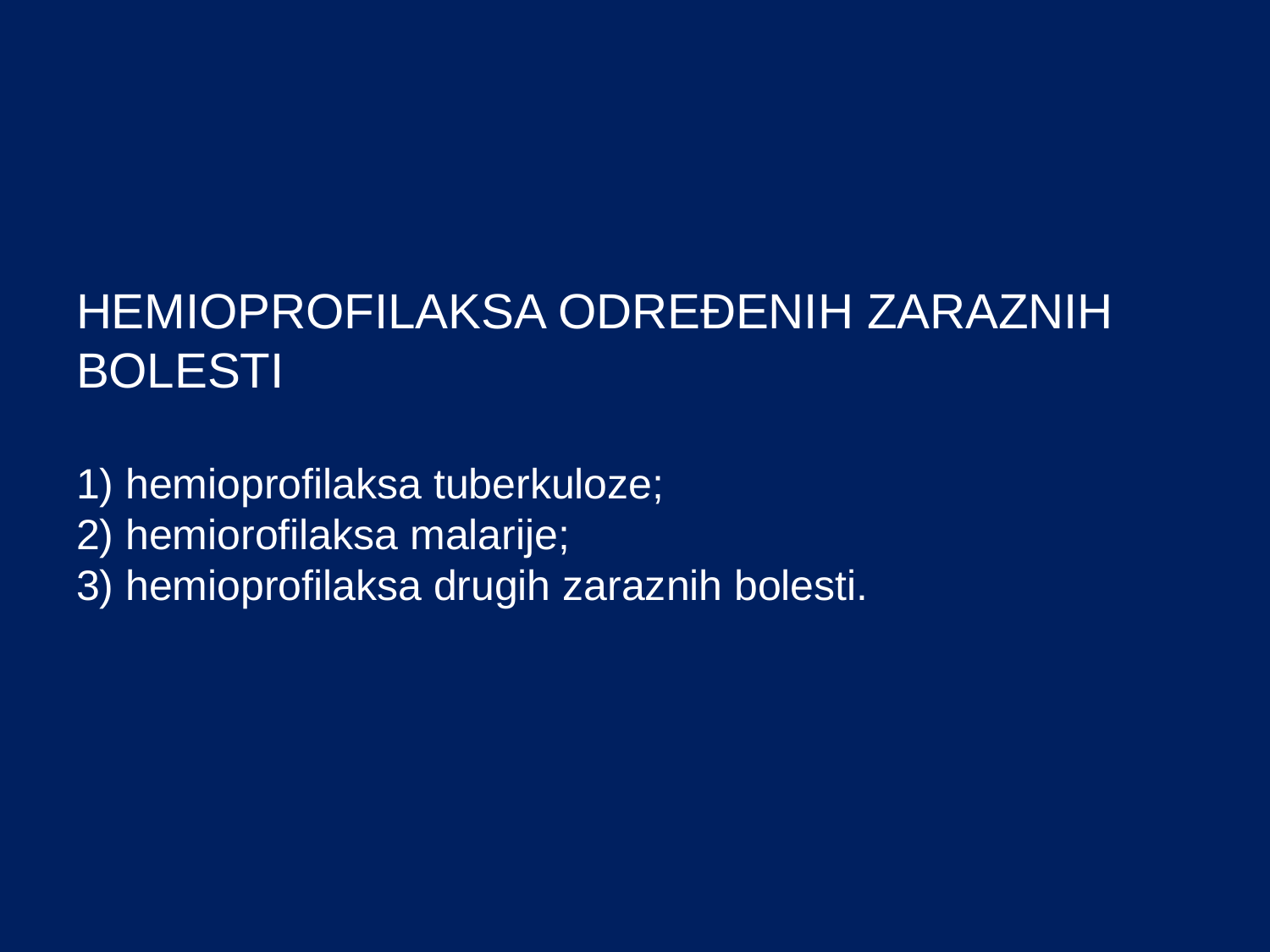

# HEMIOPROFILAKSA ODREĐENIH ZARAZNIH BOLESTI 1) hemioprofilaksa tuberkuloze; 2) hemiorofilaksa malarije; 3) hemioprofilaksa drugih zaraznih bolesti.